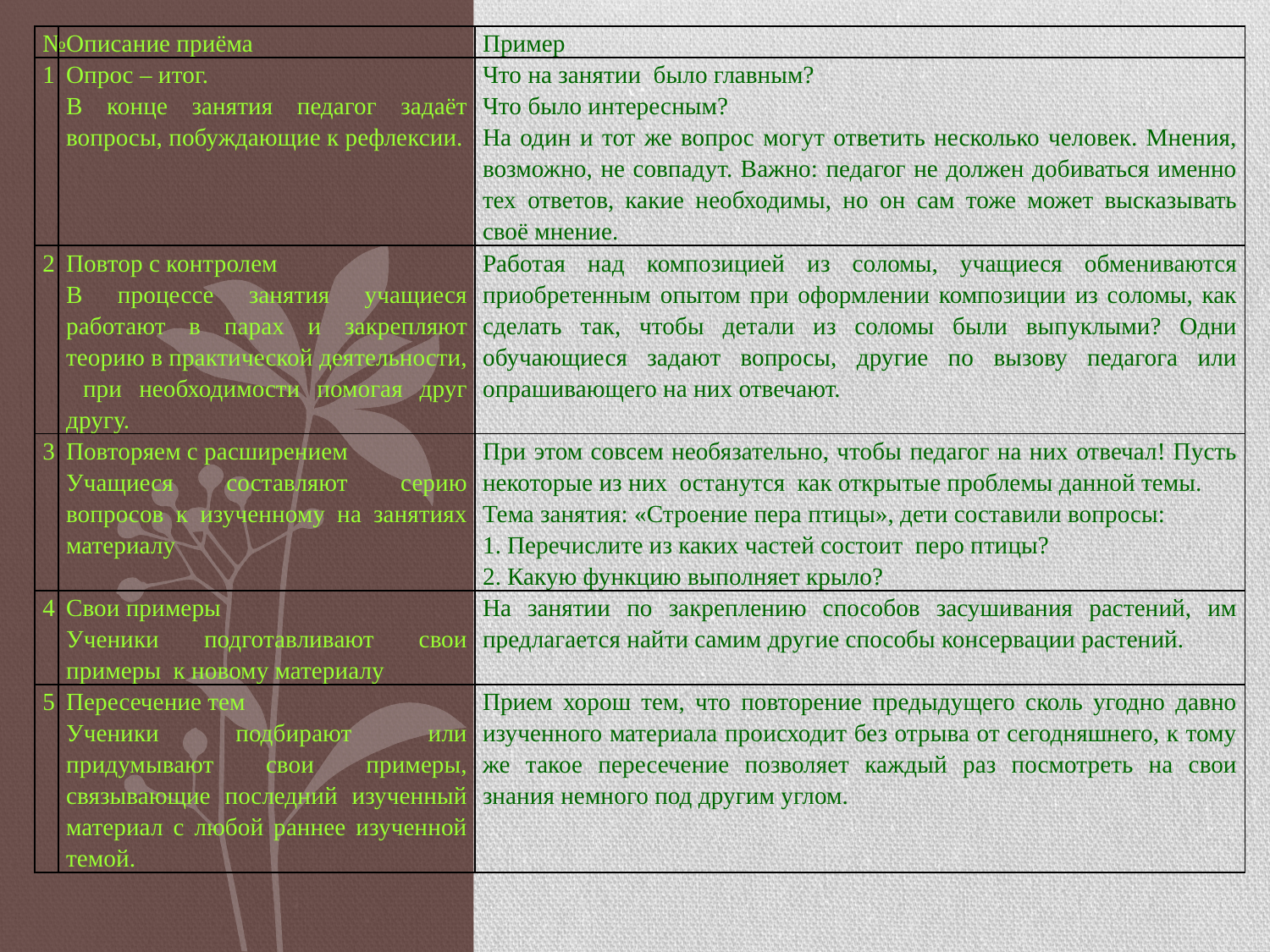

| № | Описание приёма | Пример |
| --- | --- | --- |
| 1 | Опрос – итог. В конце занятия педагог задаёт вопросы, побуждающие к рефлексии. | Что на занятии было главным? Что было интересным? На один и тот же вопрос могут ответить несколько человек. Мнения, возможно, не совпадут. Важно: педагог не должен добиваться именно тех ответов, какие необходимы, но он сам тоже может высказывать своё мнение. |
| 2 | Повтор с контролем В процессе занятия учащиеся работают в парах и закрепляют теорию в практической деятельности, при необходимости помогая друг другу. | Работая над композицией из соломы, учащиеся обмениваются приобретенным опытом при оформлении композиции из соломы, как сделать так, чтобы детали из соломы были выпуклыми? Одни обучающиеся задают вопросы, другие по вызову педагога или опрашивающего на них отвечают. |
| 3 | Повторяем с расширением Учащиеся составляют серию вопросов к изученному на занятиях материалу | При этом совсем необязательно, чтобы педагог на них отвечал! Пусть некоторые из них останутся как открытые проблемы данной темы. Тема занятия: «Строение пера птицы», дети составили вопросы: 1. Перечислите из каких частей состоит перо птицы? 2. Какую функцию выполняет крыло? |
| 4 | Свои примеры Ученики подготавливают свои примеры к новому материалу | На занятии по закреплению способов засушивания растений, им предлагается найти самим другие способы консервации растений. |
| 5 | Пересечение тем Ученики подбирают или придумывают свои примеры, связывающие последний изученный материал с любой раннее изученной темой. | Прием хорош тем, что повторение предыдущего сколь угодно давно изученного материала происходит без отрыва от сегодняшнего, к тому же такое пересечение позволяет каждый раз посмотреть на свои знания немного под другим углом. |